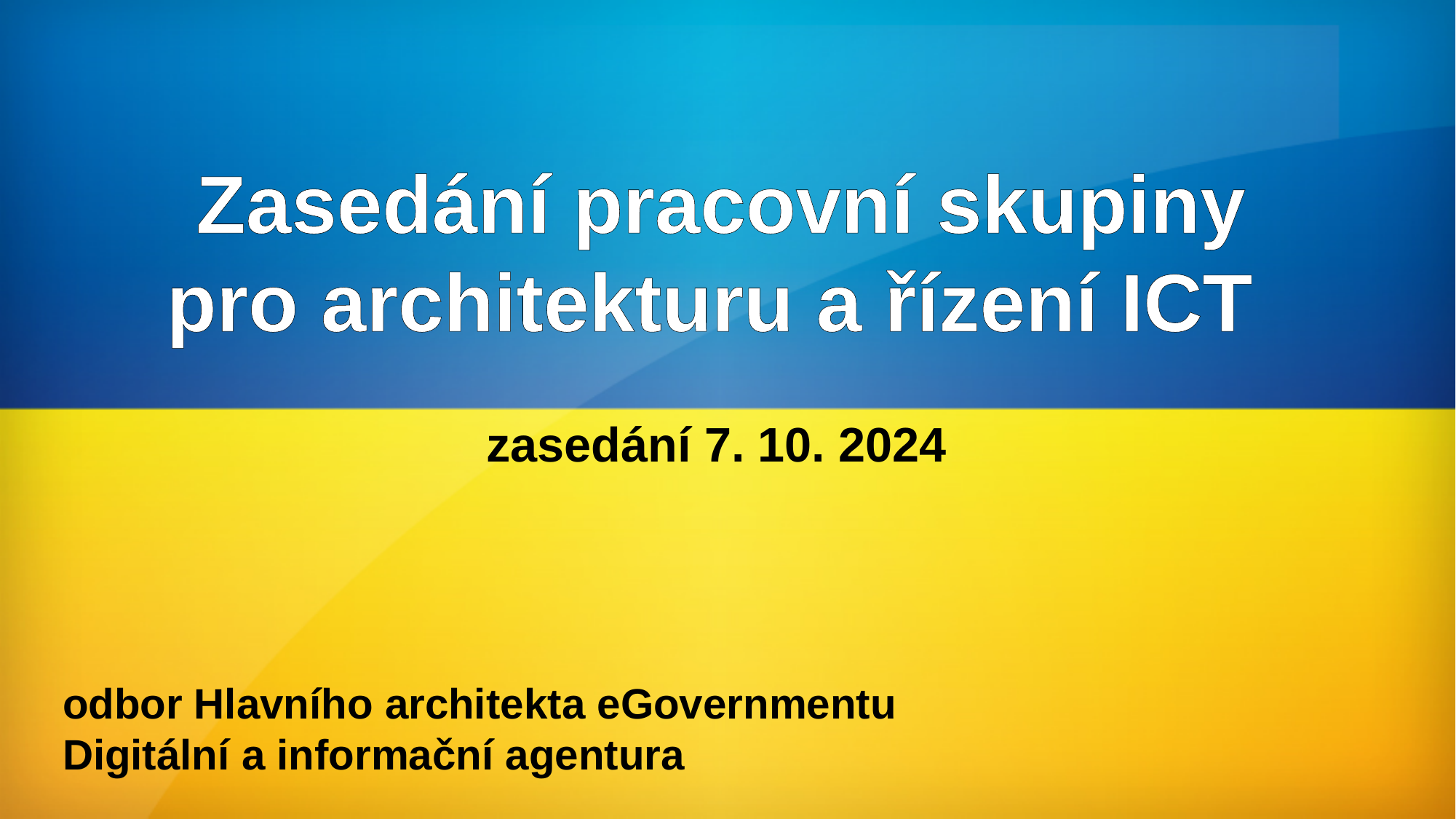

Zasedání pracovní skupiny pro architekturu a řízení ICT
 zasedání 7. 10. 2024
odbor Hlavního architekta eGovernmentu
Digitální a informační agentura